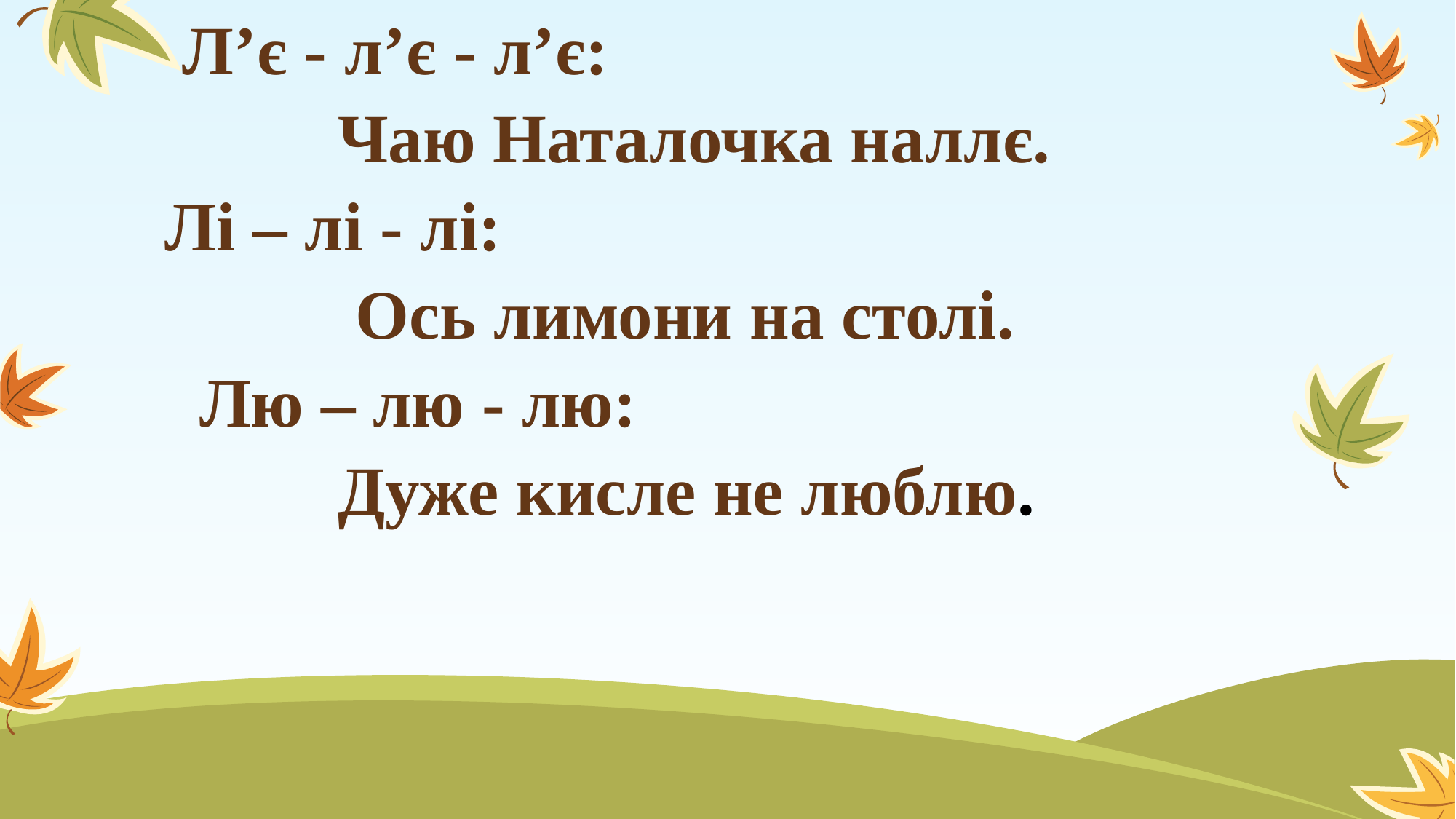

Л’є - л’є - л’є:
                    Чаю Наталочка наллє.
          Лі – лі - лі:
                     Ось лимони на столі.
            Лю – лю - лю:
                    Дуже кисле не люблю.